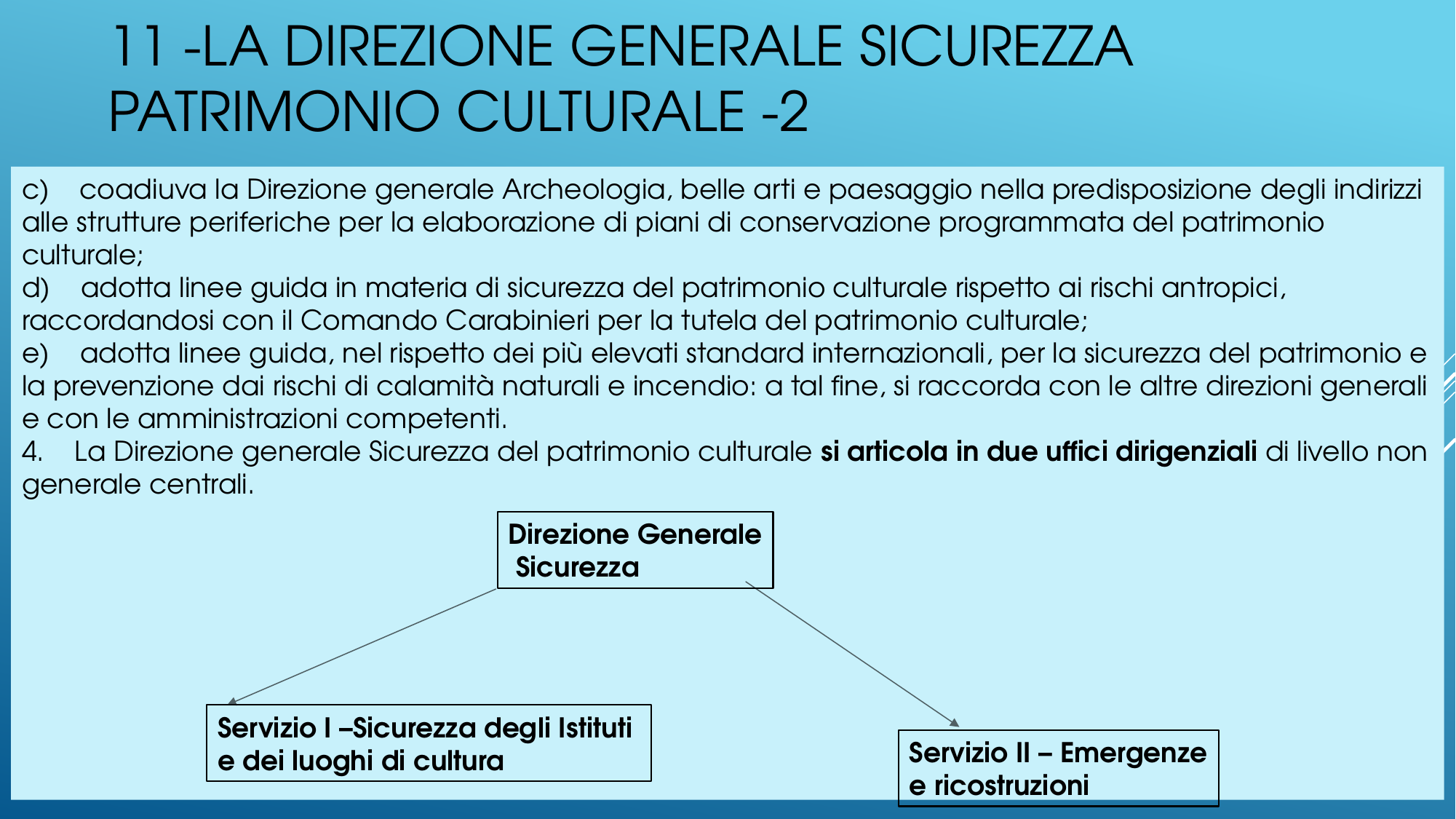

# 11 -LA DIREZIONE GENERALE sicurezza patrimonio culturale -2
c)    coadiuva la Direzione generale Archeologia, belle arti e paesaggio nella predisposizione degli indirizzi alle strutture periferiche per la elaborazione di piani di conservazione programmata del patrimonio culturale;
d)    adotta linee guida in materia di sicurezza del patrimonio culturale rispetto ai rischi antropici, raccordandosi con il Comando Carabinieri per la tutela del patrimonio culturale;
e)    adotta linee guida, nel rispetto dei più elevati standard internazionali, per la sicurezza del patrimonio e la prevenzione dai rischi di calamità naturali e incendio: a tal fine, si raccorda con le altre direzioni generali e con le amministrazioni competenti.
4.    La Direzione generale Sicurezza del patrimonio culturale si articola in due uffici dirigenziali di livello non generale centrali.

Direzione Generale
 Sicurezza
Servizio I –Sicurezza degli Istituti
e dei luoghi di cultura
Servizio II – Emergenze
e ricostruzioni